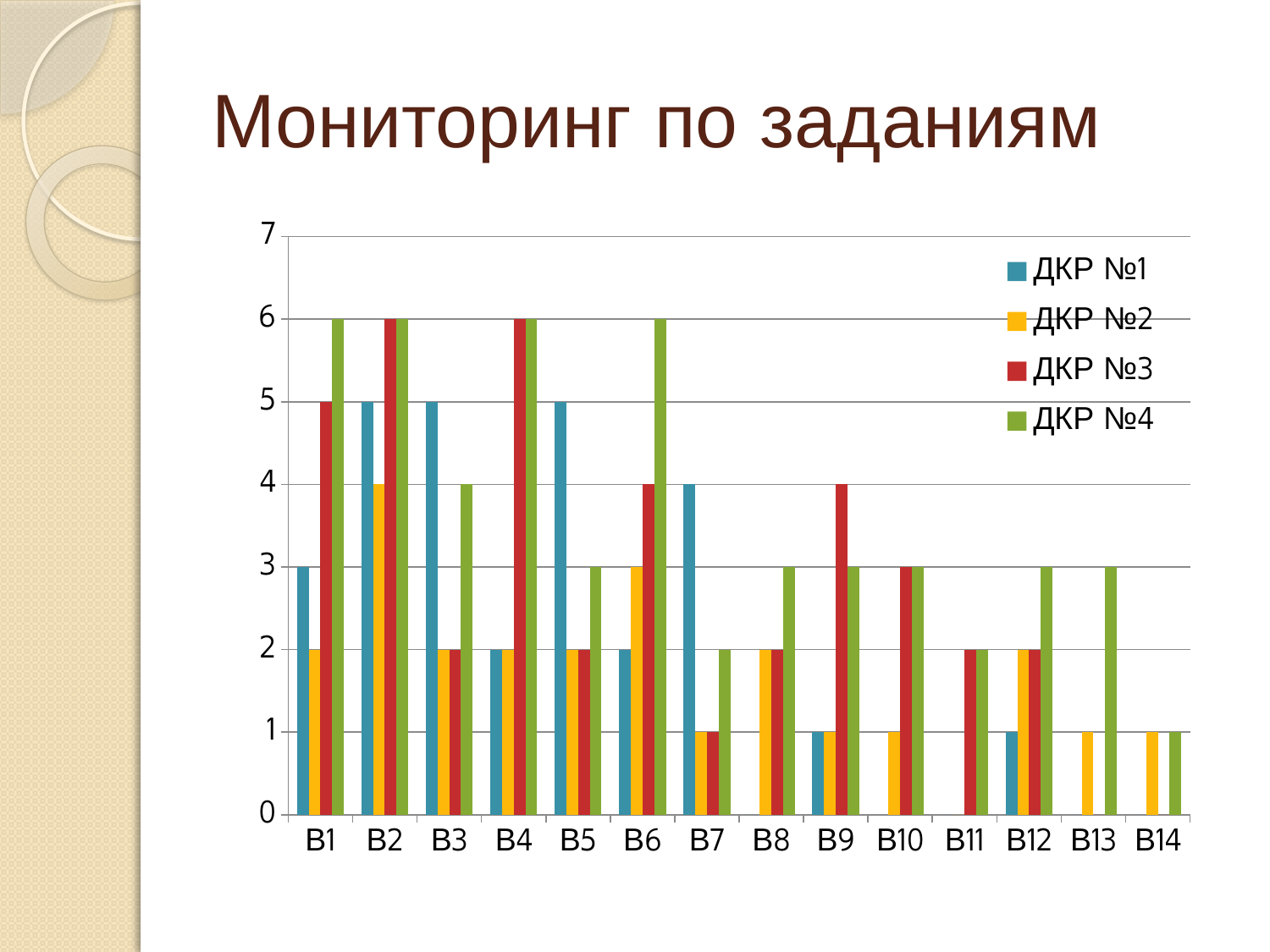

# Мониторинг по заданиям

### Chart

| Category | ДКР №1 | ДКР №2 | ДКР №3 | ДКР №4 |
|---|---|---|---|---|
| В1 | 3.0 | 2.0 | 5.0 | 6.0 |
| В2 | 5.0 | 4.0 | 6.0 | 6.0 |
| В3 | 5.0 | 2.0 | 2.0 | 4.0 |
| В4 | 2.0 | 2.0 | 6.0 | 6.0 |
| В5 | 5.0 | 2.0 | 2.0 | 3.0 |
| В6 | 2.0 | 3.0 | 4.0 | 6.0 |
| В7 | 4.0 | 1.0 | 1.0 | 2.0 |
| В8 | 0.0 | 2.0 | 2.0 | 3.0 |
| В9 | 1.0 | 1.0 | 4.0 | 3.0 |
| В10 | 0.0 | 1.0 | 3.0 | 3.0 |
| В11 | 0.0 | 0.0 | 2.0 | 2.0 |
| В12 | 1.0 | 2.0 | 2.0 | 3.0 |
| В13 | 0.0 | 1.0 | 0.0 | 3.0 |
| В14 | 0.0 | 1.0 | 0.0 | 1.0 |